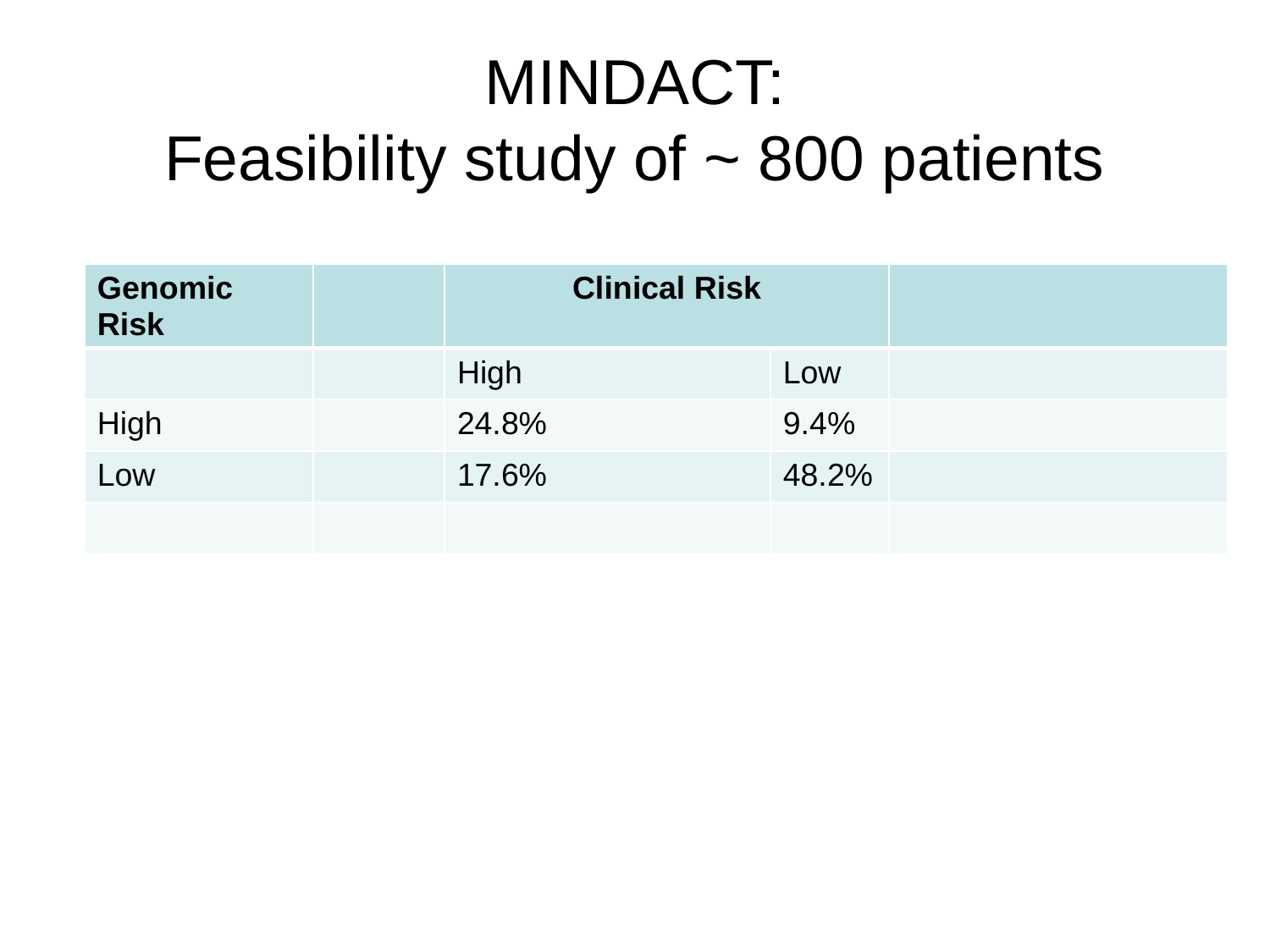

# MINDACT: Feasibility study of ~ 800 patients
| Genomic Risk |  | Clinical Risk |  |  |
| --- | --- | --- | --- | --- |
|  |  | High | Low |  |
| High |  | 24.8% | 9.4% |  |
| Low |  | 17.6% | 48.2% |  |
|  |  |  |  |  |